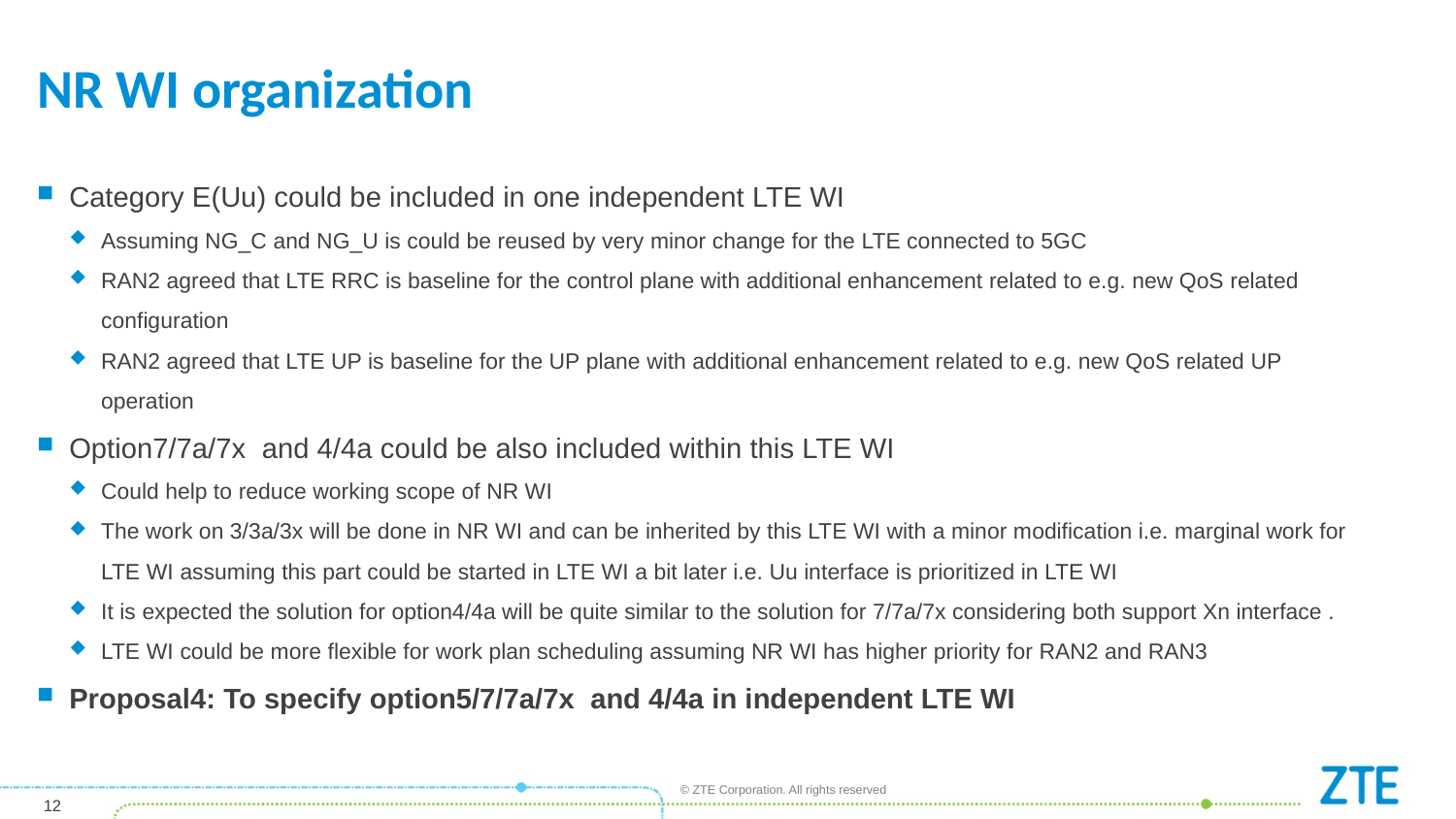

# NR WI organization
Category E(Uu) could be included in one independent LTE WI
Assuming NG_C and NG_U is could be reused by very minor change for the LTE connected to 5GC
RAN2 agreed that LTE RRC is baseline for the control plane with additional enhancement related to e.g. new QoS related configuration
RAN2 agreed that LTE UP is baseline for the UP plane with additional enhancement related to e.g. new QoS related UP operation
Option7/7a/7x  and 4/4a could be also included within this LTE WI
Could help to reduce working scope of NR WI
The work on 3/3a/3x will be done in NR WI and can be inherited by this LTE WI with a minor modification i.e. marginal work for LTE WI assuming this part could be started in LTE WI a bit later i.e. Uu interface is prioritized in LTE WI
It is expected the solution for option4/4a will be quite similar to the solution for 7/7a/7x considering both support Xn interface .
LTE WI could be more flexible for work plan scheduling assuming NR WI has higher priority for RAN2 and RAN3
Proposal4: To specify option5/7/7a/7x  and 4/4a in independent LTE WI